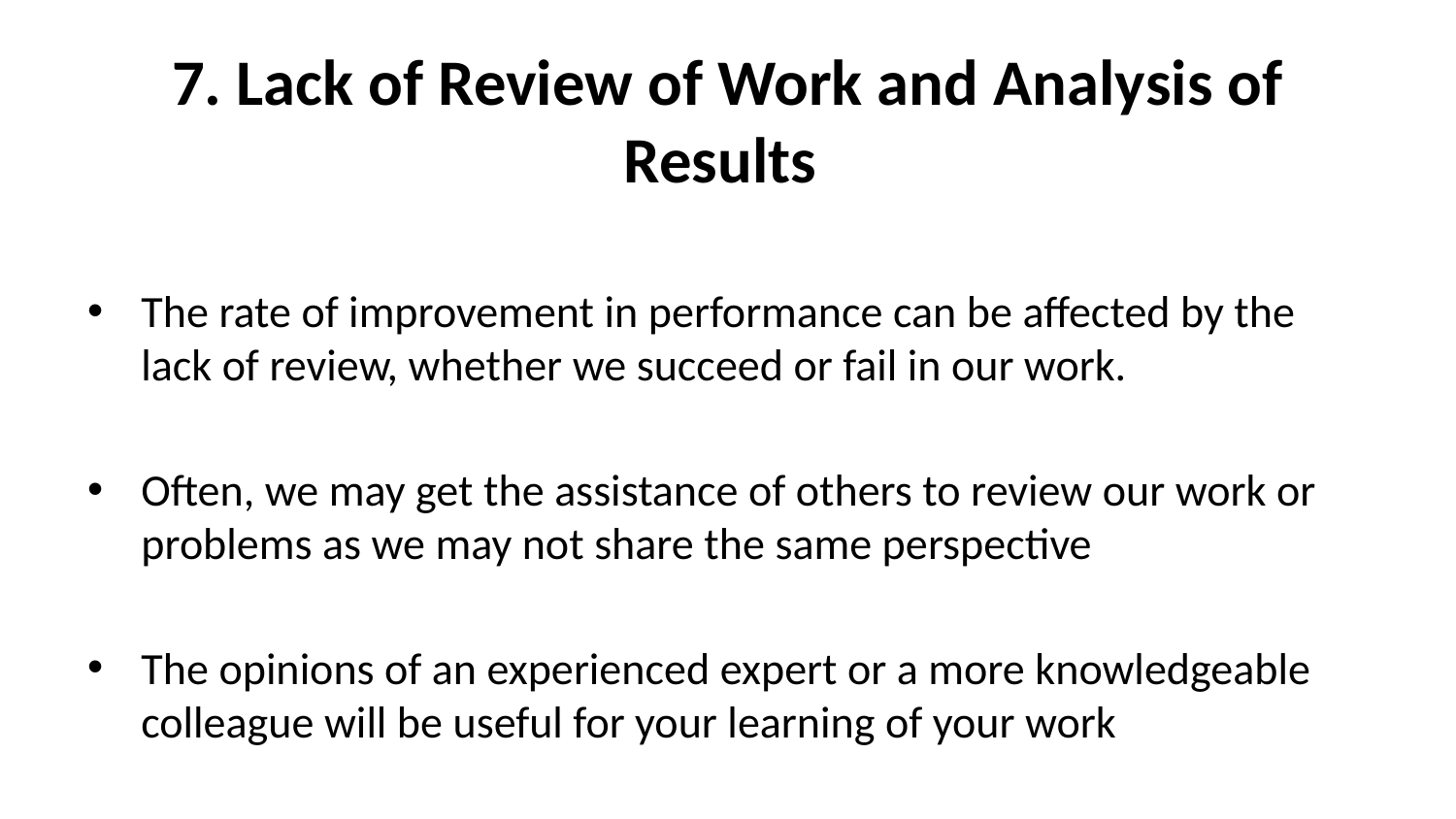

# 7. Lack of Review of Work and Analysis of Results
The rate of improvement in performance can be affected by the lack of review, whether we succeed or fail in our work.

Often, we may get the assistance of others to review our work or problems as we may not share the same perspective

The opinions of an experienced expert or a more knowledgeable colleague will be useful for your learning of your work